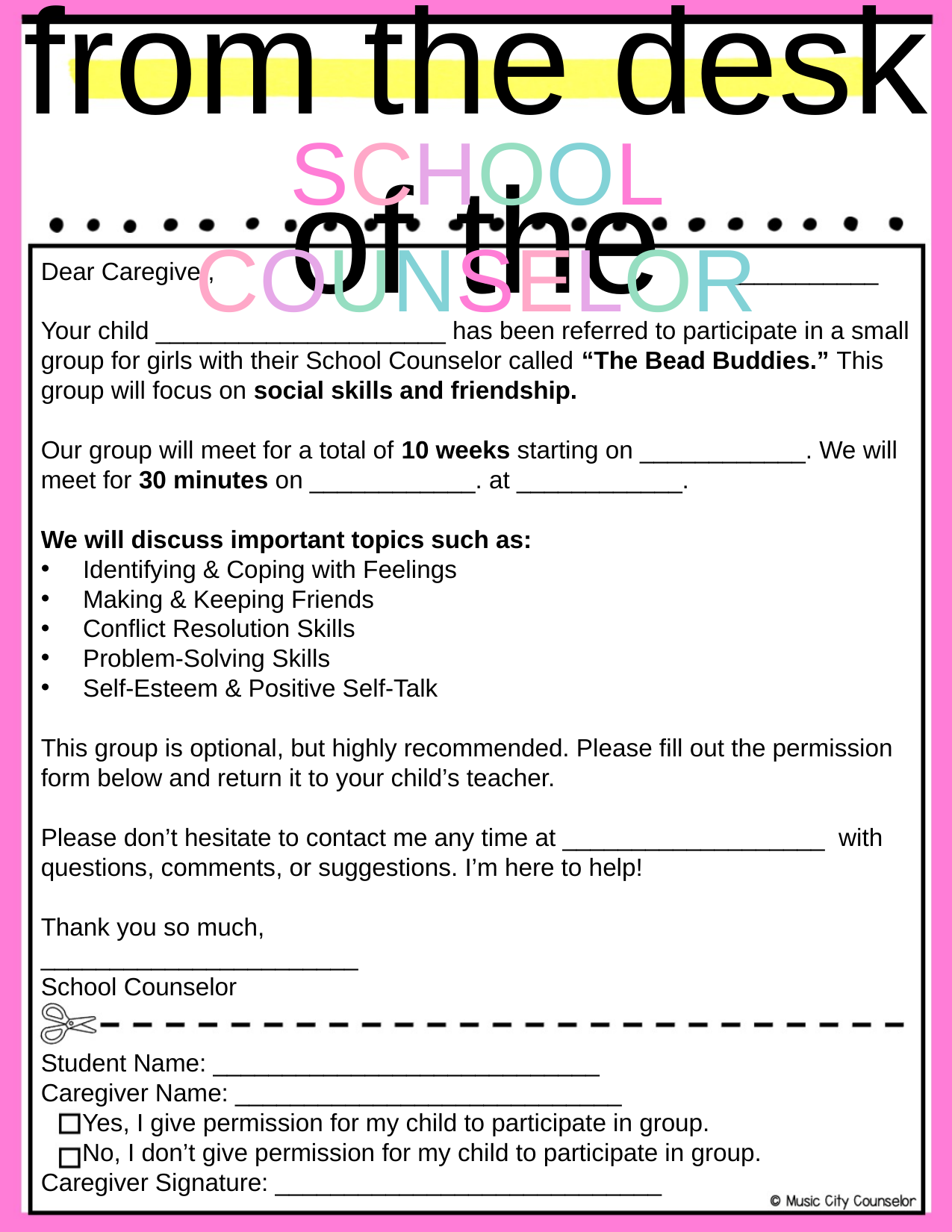

from the desk of the
SCHOOL COUNSELOR
Dear Caregiver,					____________

Your child _____________________ has been referred to participate in a small group for girls with their School Counselor called “The Bead Buddies.” This group will focus on social skills and friendship.

Our group will meet for a total of 10 weeks starting on ____________. We will meet for 30 minutes on ____________. at ____________.

We will discuss important topics such as:
Identifying & Coping with Feelings
Making & Keeping Friends
Conflict Resolution Skills
Problem-Solving Skills
Self-Esteem & Positive Self-Talk

This group is optional, but highly recommended. Please fill out the permission form below and return it to your child’s teacher.

Please don’t hesitate to contact me any time at ___________________  with questions, comments, or suggestions. I’m here to help!

Thank you so much,
_______________________
School Counselor

Student Name: ____________________________
Caregiver Name: ____________________________
      Yes, I give permission for my child to participate in group.
      No, I don’t give permission for my child to participate in group.
Caregiver Signature: ____________________________